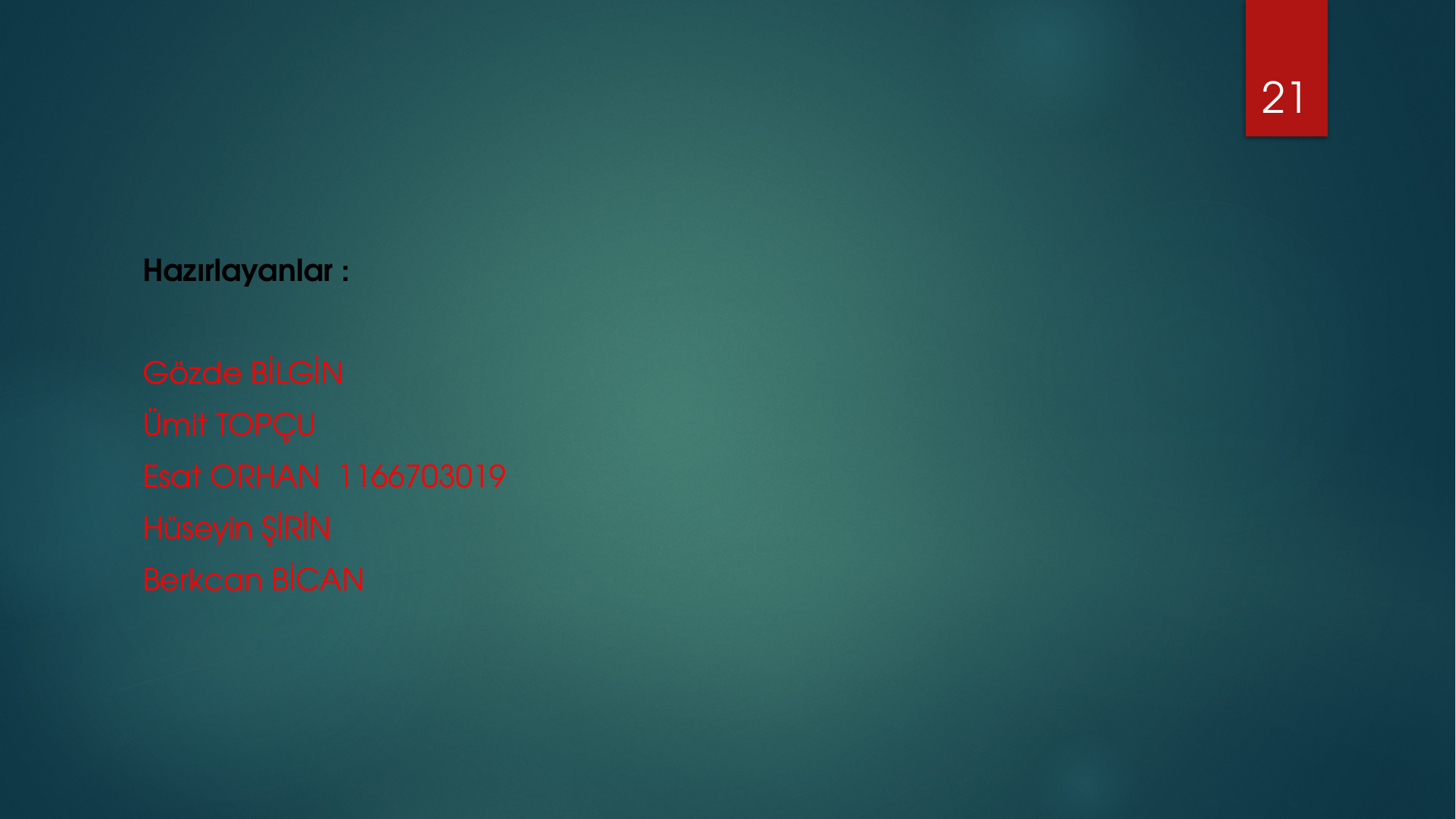

21
#
Hazırlayanlar :

Gözde BİLGİN
Ümit TOPÇU
Esat ORHAN  1166703019
Hüseyin ŞİRİN
Berkcan BİCAN